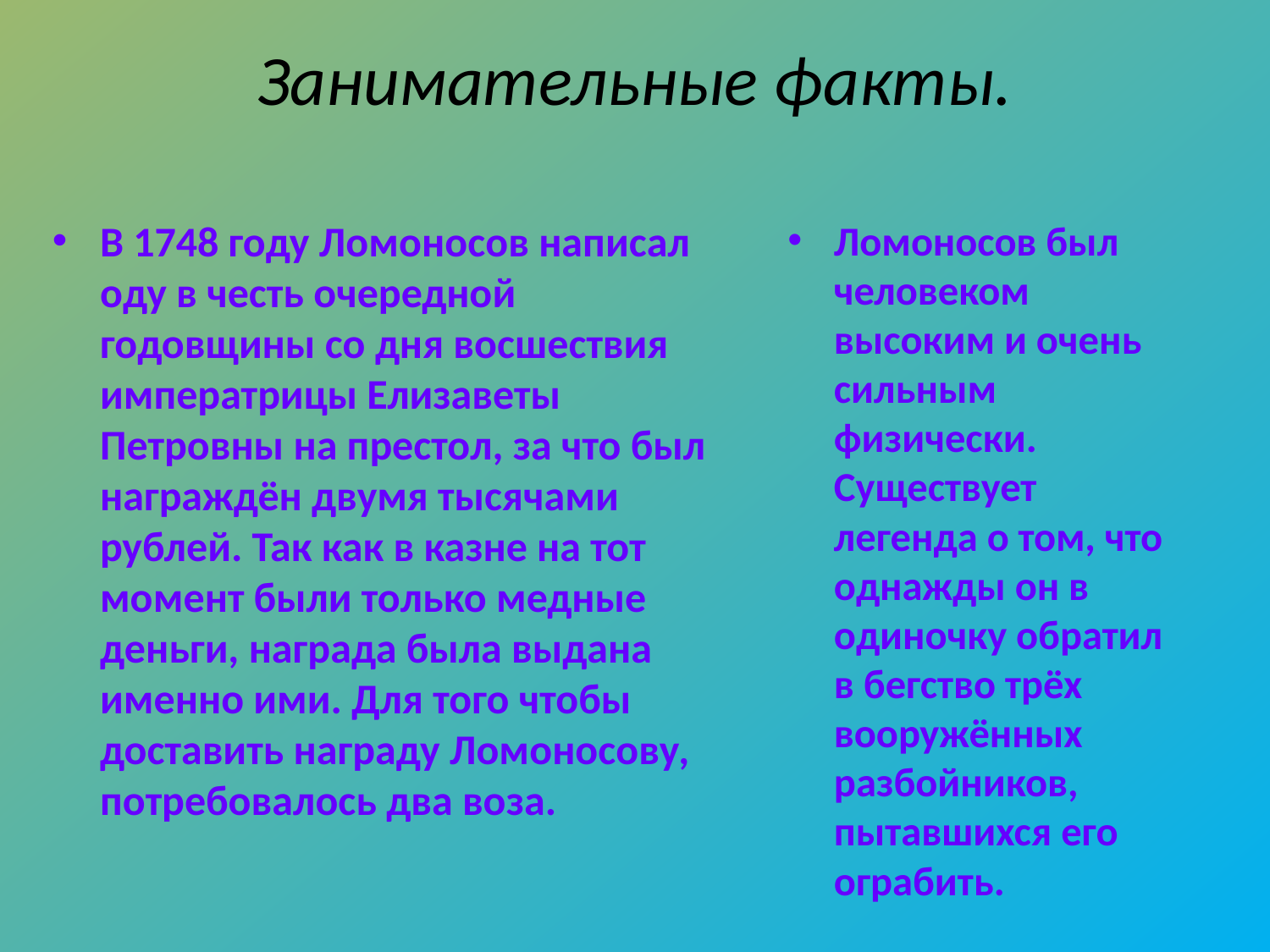

# Занимательные факты.
В 1748 году Ломоносов написал оду в честь очередной годовщины со дня восшествия императрицы Елизаветы Петровны на престол, за что был награждён двумя тысячами рублей. Так как в казне на тот момент были только медные деньги, награда была выдана именно ими. Для того чтобы доставить награду Ломоносову, потребовалось два воза.
Ломоносов был человеком высоким и очень сильным физически. Существует легенда о том, что однажды он в одиночку обратил в бегство трёх вооружённых разбойников, пытавшихся его ограбить.